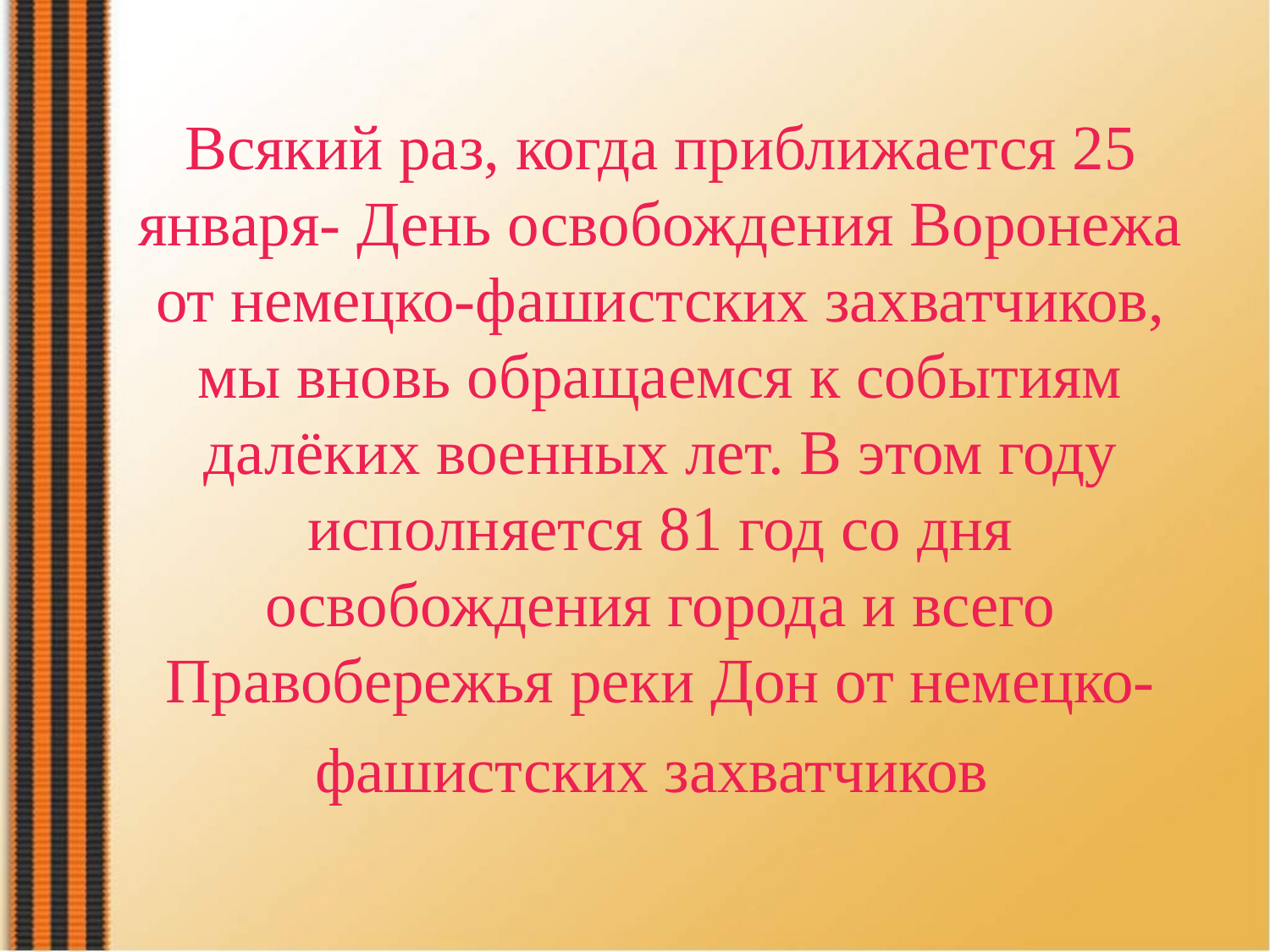

Всякий раз, когда приближается 25 января- День освобождения Воронежа от немецко-фашистских захватчиков, мы вновь обращаемся к событиям далёких военных лет. В этом году исполняется 81 год со дня освобождения города и всего Правобережья реки Дон от немецко-фашистских захватчиков